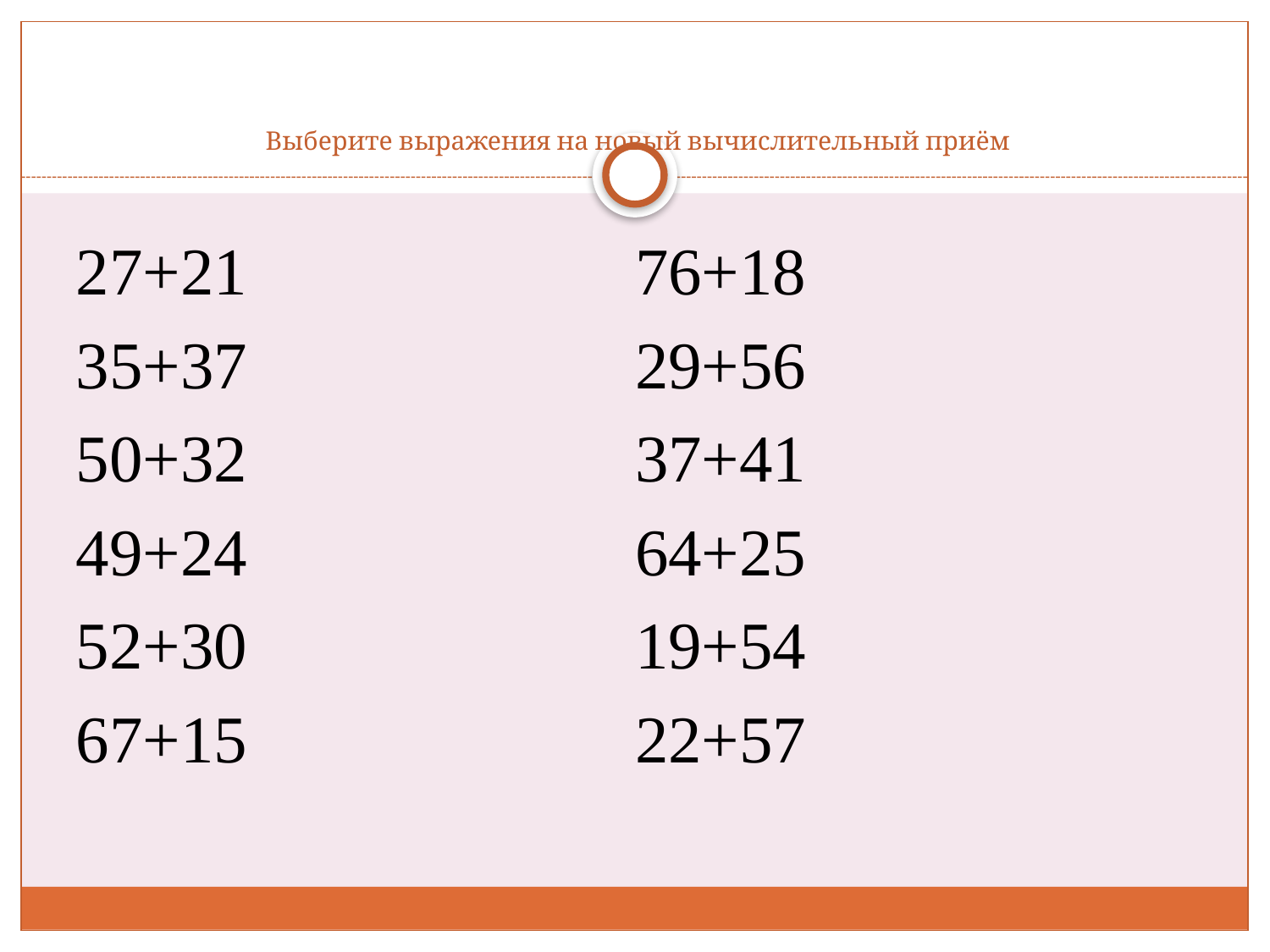

# Выберите выражения на новый вычислительный приём
27+21
35+37
50+32
49+24
52+30
67+15
76+18
29+56
37+41
64+25
19+54
22+57